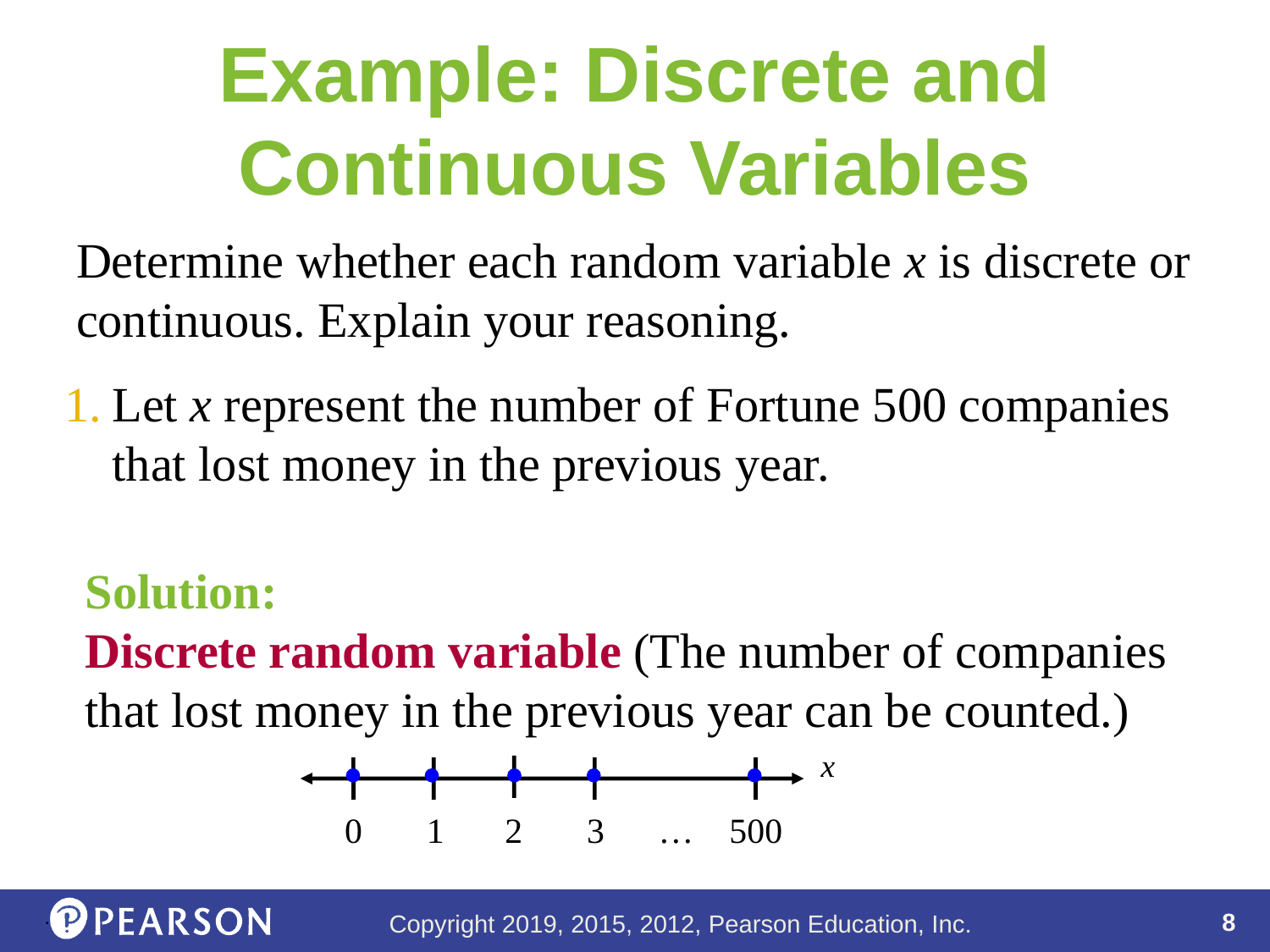

# Example: Discrete and Continuous Variables
Determine whether each random variable x is discrete or continuous. Explain your reasoning.
Let x represent the number of Fortune 500 companies that lost money in the previous year.
Solution:
Discrete random variable (The number of companies that lost money in the previous year can be counted.)

x

0
1
2
3
…
500
.